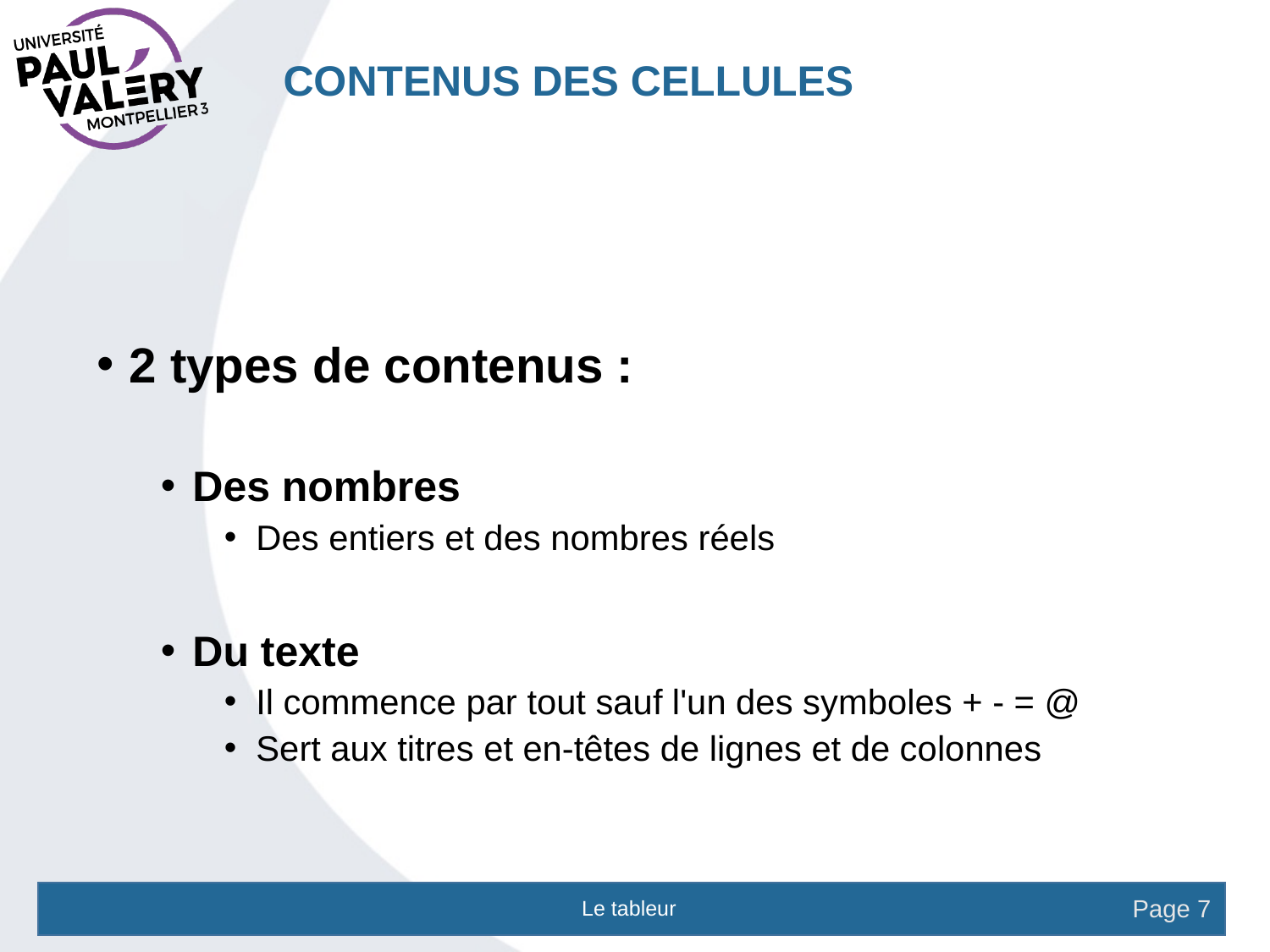

# Contenus des cellules
2 types de contenus :

Des nombres
Des entiers et des nombres réels

Du texte
Il commence par tout sauf l'un des symboles + - = @
Sert aux titres et en-têtes de lignes et de colonnes

Le tableur
Page 7